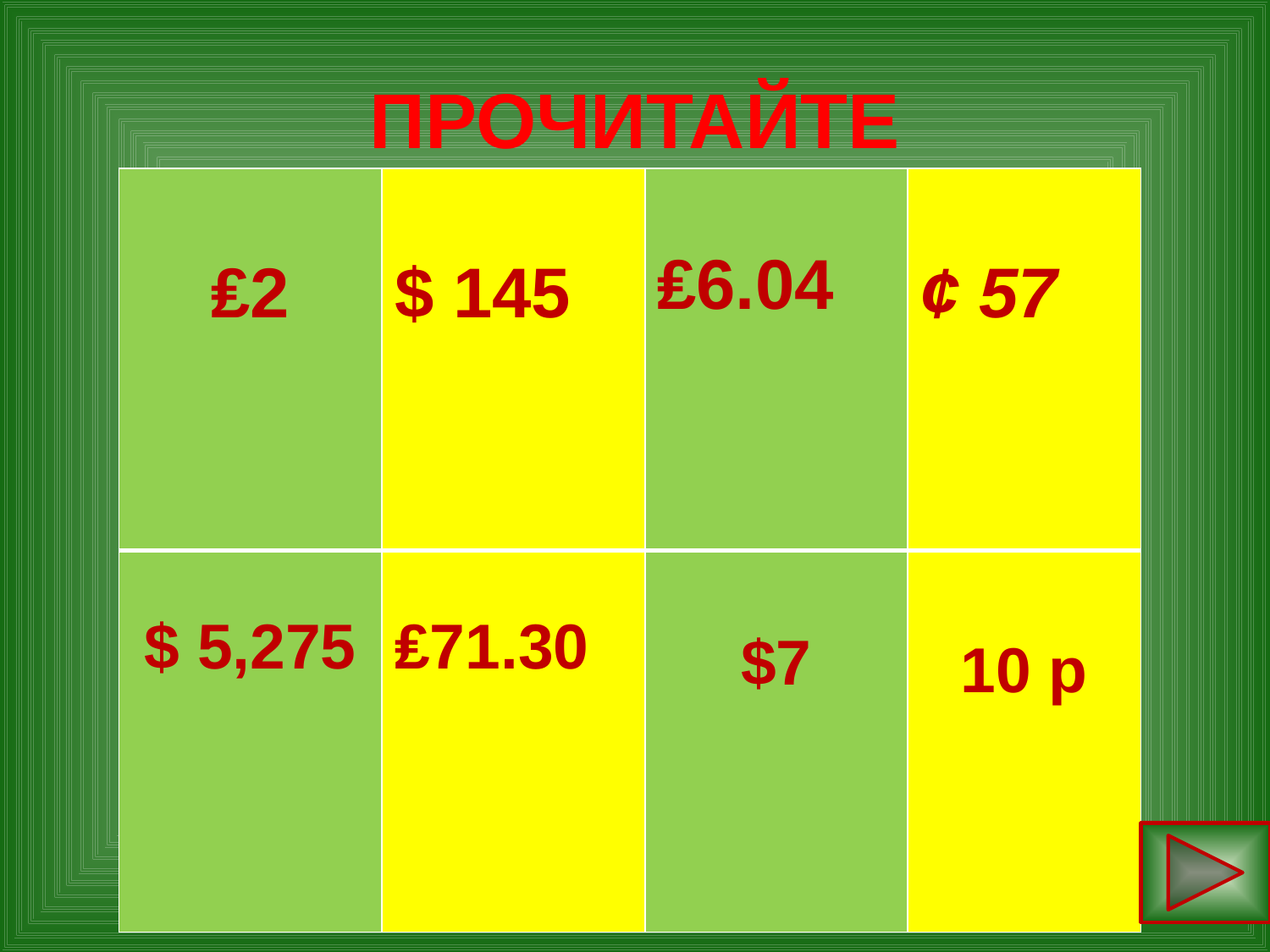

# ПРОЧИТАЙТЕ
| ₤2 | $ 145 | ₤6.04 | ¢ 57 |
| --- | --- | --- | --- |
| $ 5,275 | ₤71.30 | $7 | 10 р |
17+3=
15*5=
250/50=
13*3=
100/5=

click